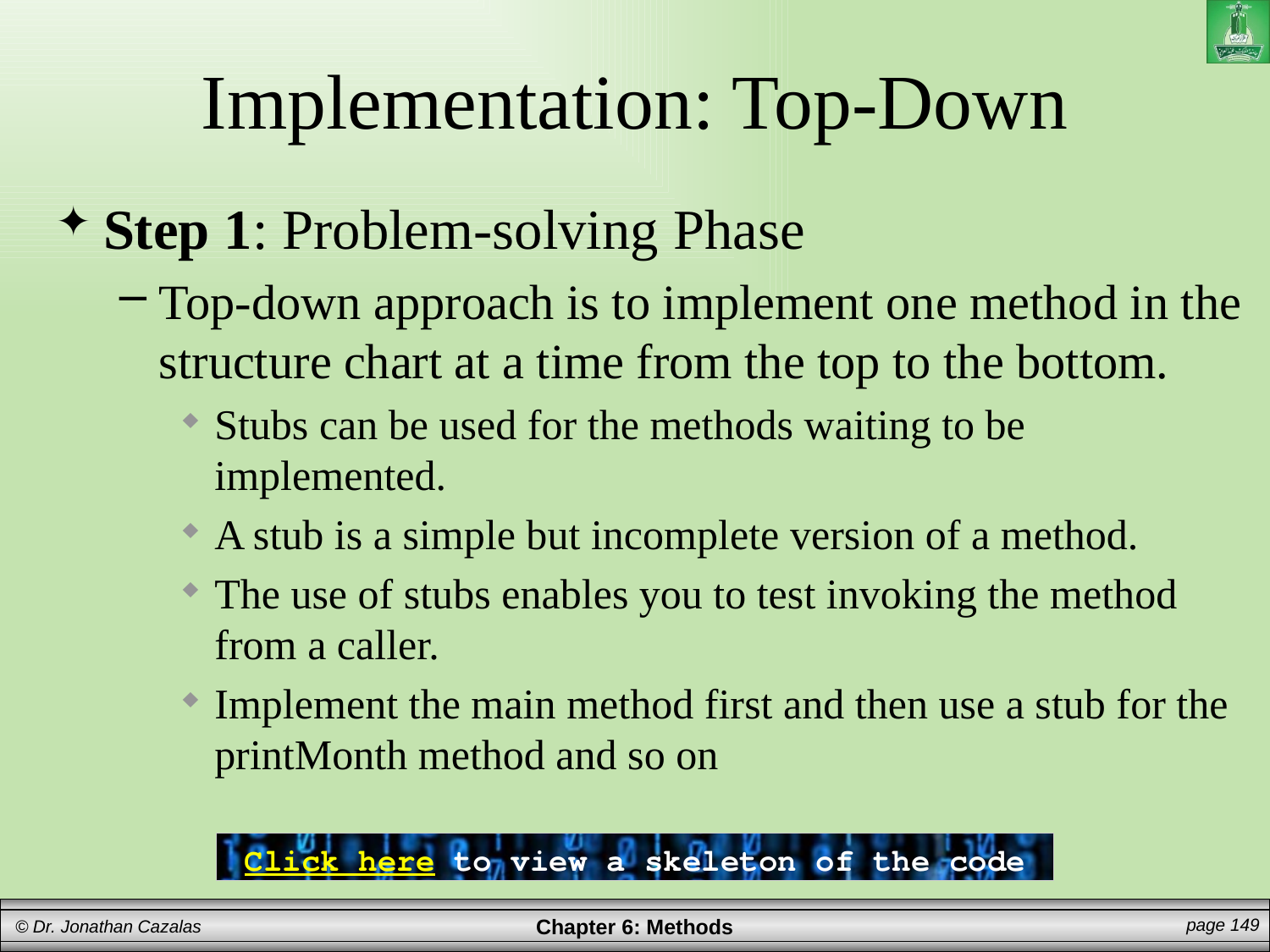

# Implementation: Top-Down
Step 1: Problem-solving Phase
Top-down approach is to implement one method in the structure chart at a time from the top to the bottom.
Stubs can be used for the methods waiting to be implemented.
A stub is a simple but incomplete version of a method.
The use of stubs enables you to test invoking the method from a caller.
Implement the main method first and then use a stub for the printMonth method and so on
Click here to view a skeleton of the code